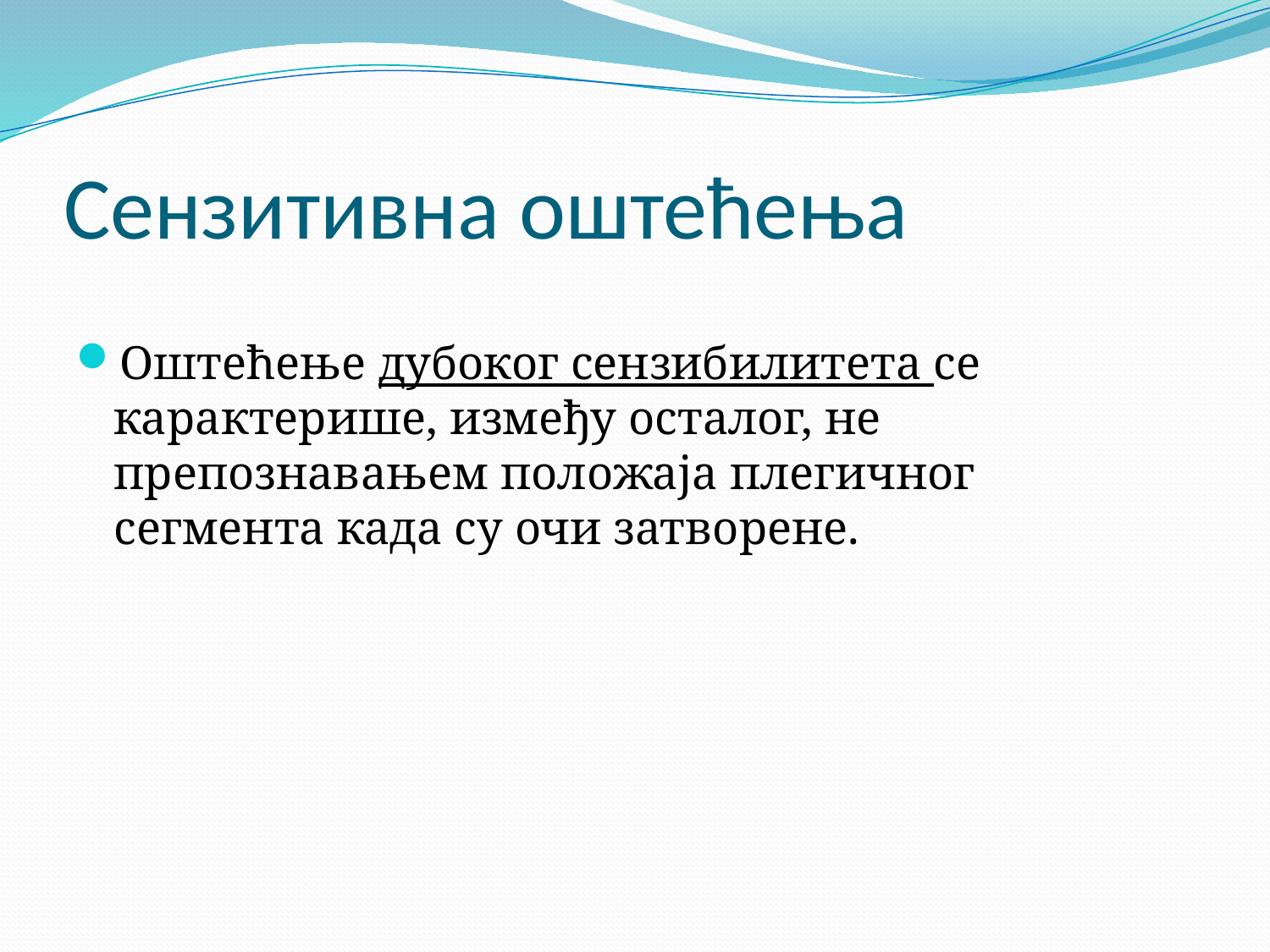

# Сензитивна оштећења
Оштећење дубоког сензибилитета се карактерише, између осталог, не препознавањем положаја плегичног сегмента када су очи затворене.